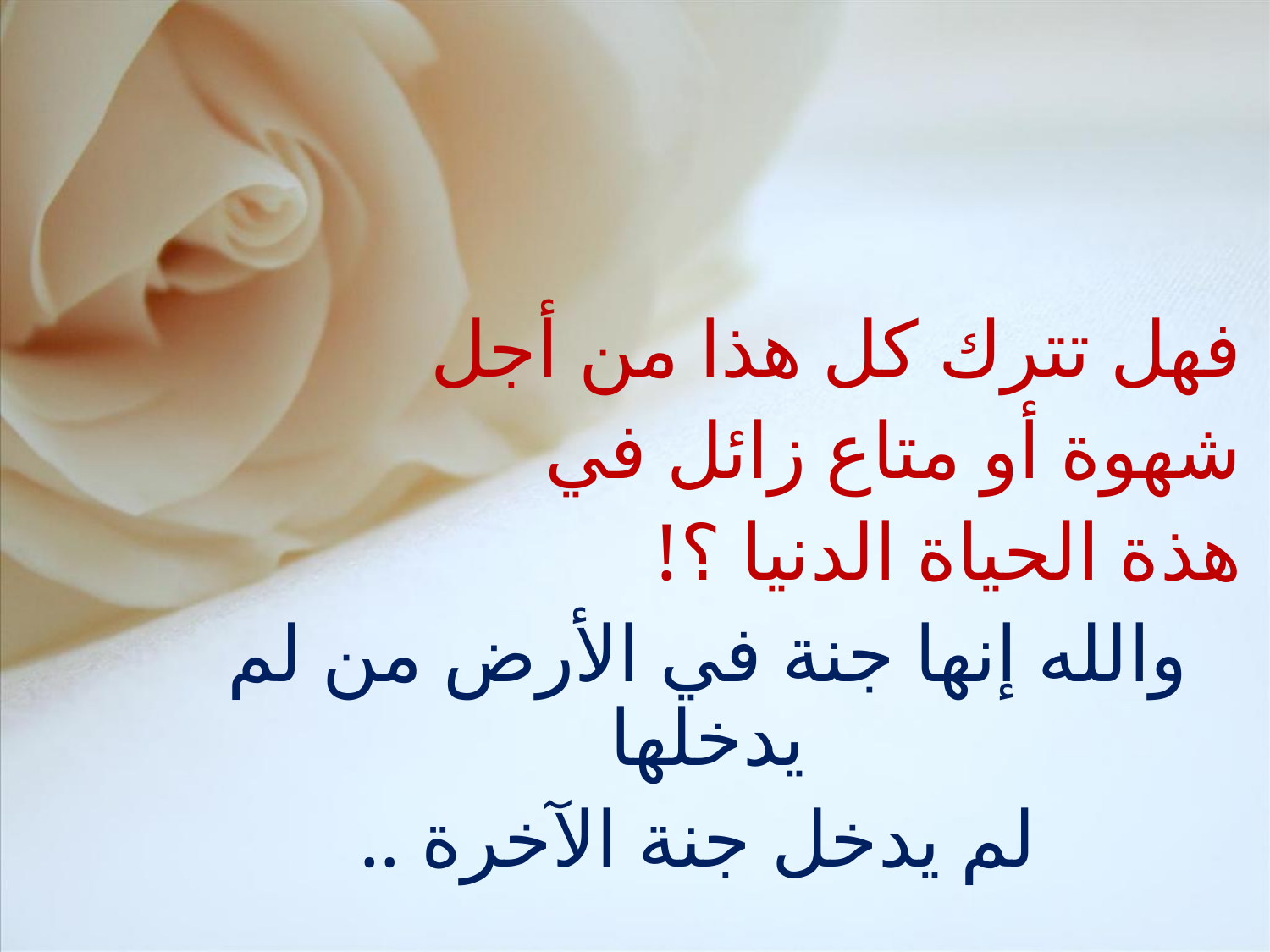

#
فهل تترك كل هذا من أجل
شهوة أو متاع زائل في
هذة الحياة الدنيا ؟!
والله إنها جنة في الأرض من لم يدخلها
 لم يدخل جنة الآخرة ..